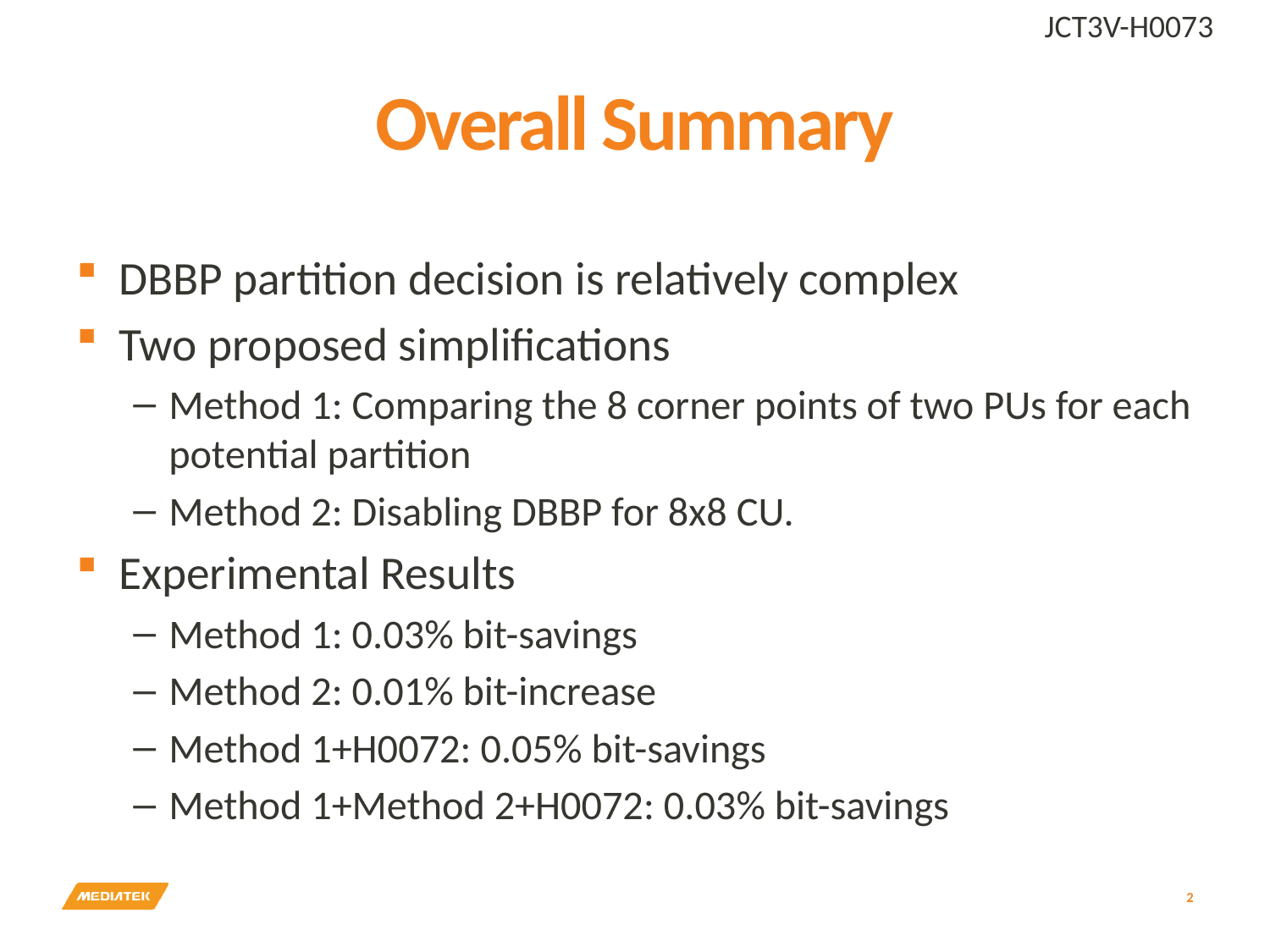

JCT3V-H0073

# Overall Summary
DBBP partition decision is relatively complex
Two proposed simplifications
Method 1: Comparing the 8 corner points of two PUs for each potential partition
Method 2: Disabling DBBP for 8x8 CU.
Experimental Results
Method 1: 0.03% bit-savings
Method 2: 0.01% bit-increase
Method 1+H0072: 0.05% bit-savings
Method 1+Method 2+H0072: 0.03% bit-savings

2